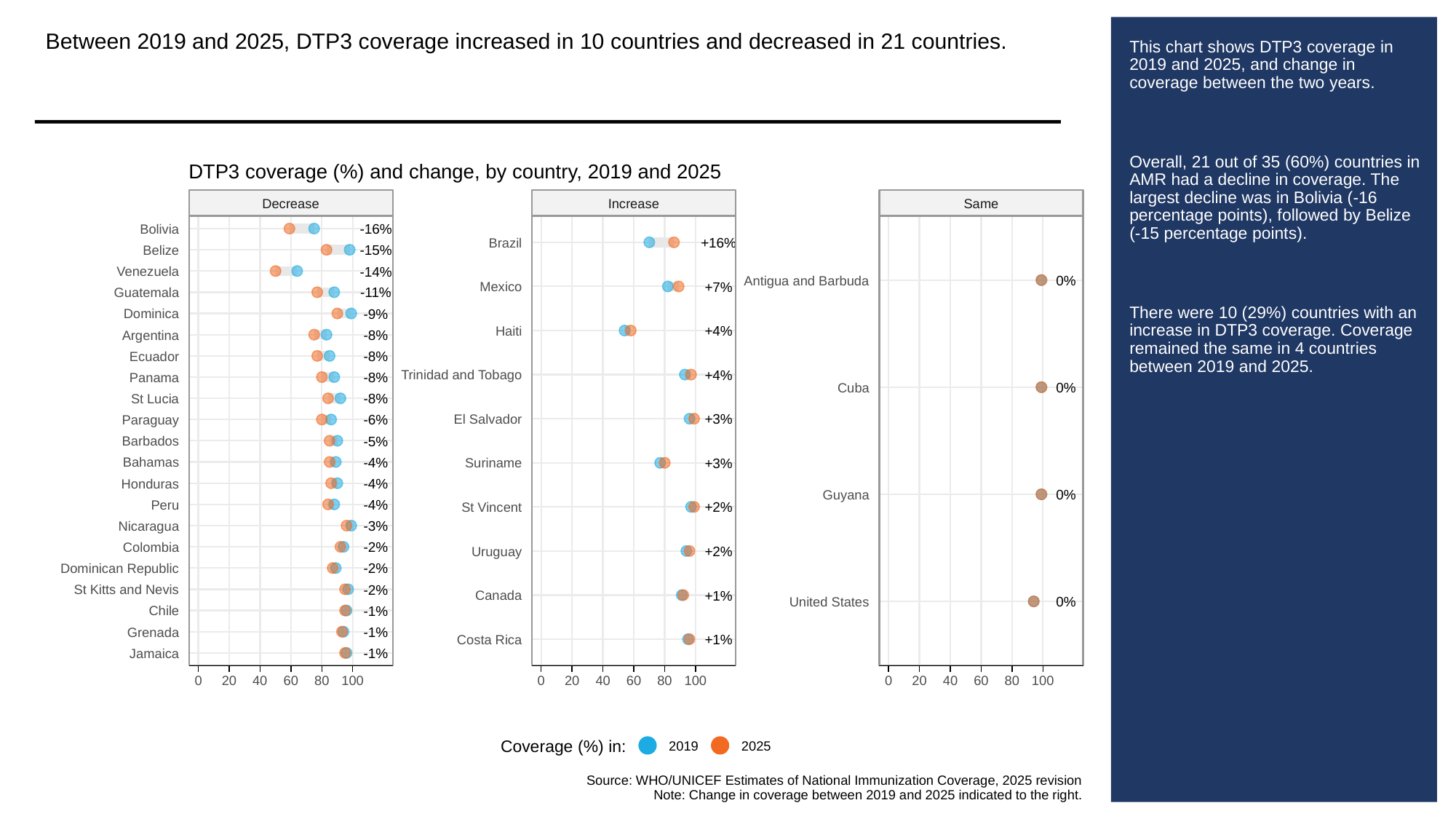

Between 2019 and 2025, DTP3 coverage increased in 10 countries and decreased in 21 countries.
# This chart shows DTP3 coverage in 2019 and 2025, and change in coverage between the two years.

Overall, 21 out of 35 (60%) countries in AMR had a decline in coverage. The largest decline was in Bolivia (-16 percentage points), followed by Belize (-15 percentage points).

There were 10 (29%) countries with an increase in DTP3 coverage. Coverage remained the same in 4 countries between 2019 and 2025.

DTP3 coverage (%) and change, by country, 2019 and 2025

Decrease
Increase
Same

-16%
Bolivia

+16%
Brazil

-15%
Belize

-14%
Venezuela

0%
Antigua and Barbuda

+7%
Mexico

-11%
Guatemala

-9%
Dominica

+4%
Haiti

-8%
Argentina

-8%
Ecuador

+4%
Trinidad and Tobago

-8%
Panama

0%
Cuba

-8%
St Lucia

+3%
El Salvador

-6%
Paraguay

-5%
Barbados

-4%
Bahamas

+3%
Suriname

-4%
Honduras

0%
Guyana

-4%
Peru

+2%
St Vincent

-3%
Nicaragua

-2%
Colombia

+2%
Uruguay

-2%
Dominican Republic

-2%
St Kitts and Nevis

+1%
Canada

0%
United States

-1%
Chile

-1%
Grenada

+1%
Costa Rica

-1%
Jamaica

0
20
40
60
80
100
0
20
40
60
80
100
0
20
40
60
80
100

Coverage (%) in:
2019
2025
Source: WHO/UNICEF Estimates of National Immunization Coverage, 2025 revision
Note: Change in coverage between 2019 and 2025 indicated to the right.